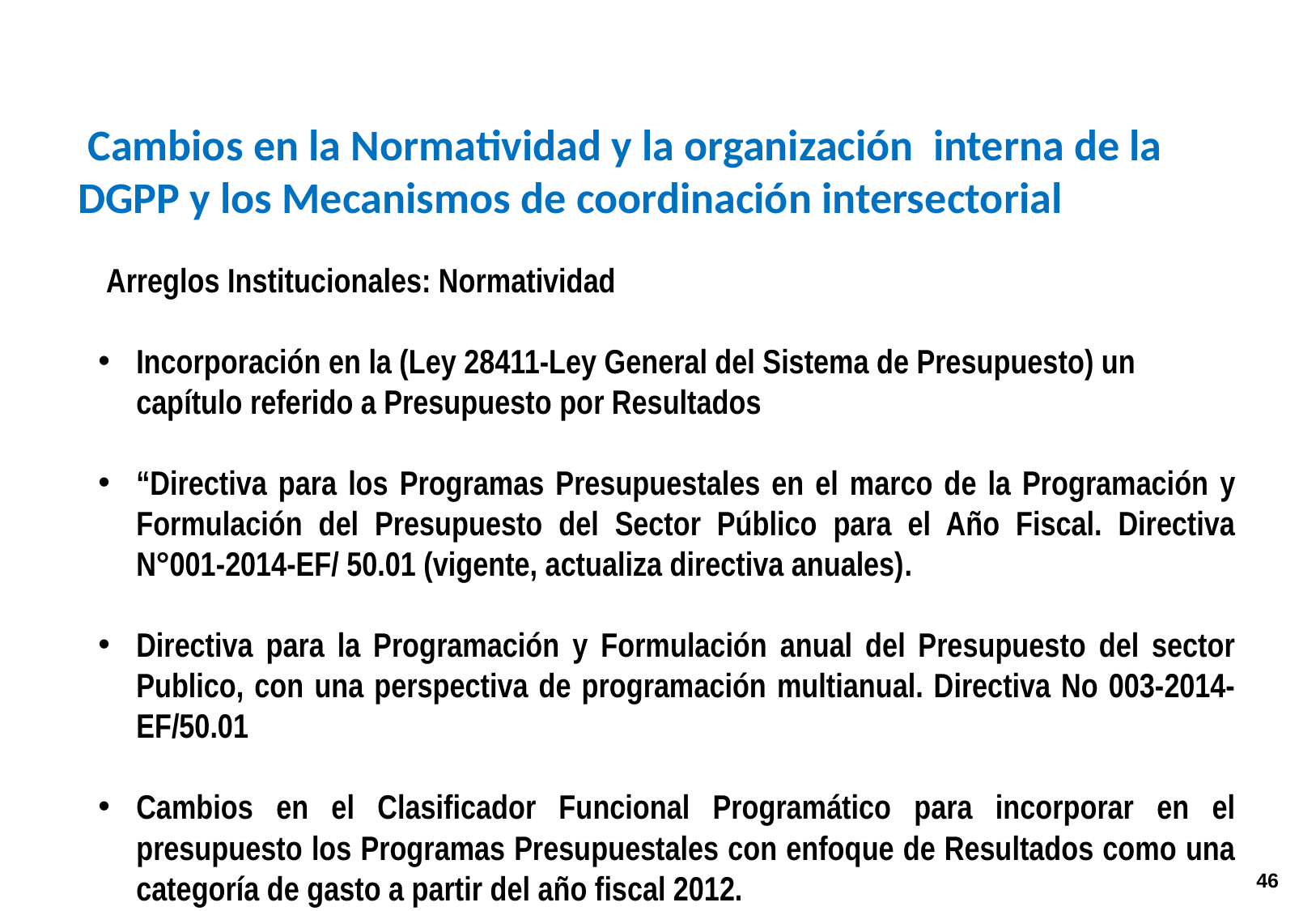

Cambios en la Normatividad y la organización  interna de la DGPP y los Mecanismos de coordinación intersectorial
 Arreglos Institucionales: Normatividad

Incorporación en la (Ley 28411-Ley General del Sistema de Presupuesto) un capítulo referido a Presupuesto por Resultados

“Directiva para los Programas Presupuestales en el marco de la Programación y Formulación del Presupuesto del Sector Público para el Año Fiscal. Directiva N°001-2014-EF/ 50.01 (vigente, actualiza directiva anuales).

Directiva para la Programación y Formulación anual del Presupuesto del sector Publico, con una perspectiva de programación multianual. Directiva No 003-2014-EF/50.01

Cambios en el Clasificador Funcional Programático para incorporar en el presupuesto los Programas Presupuestales con enfoque de Resultados como una categoría de gasto a partir del año fiscal 2012.
46